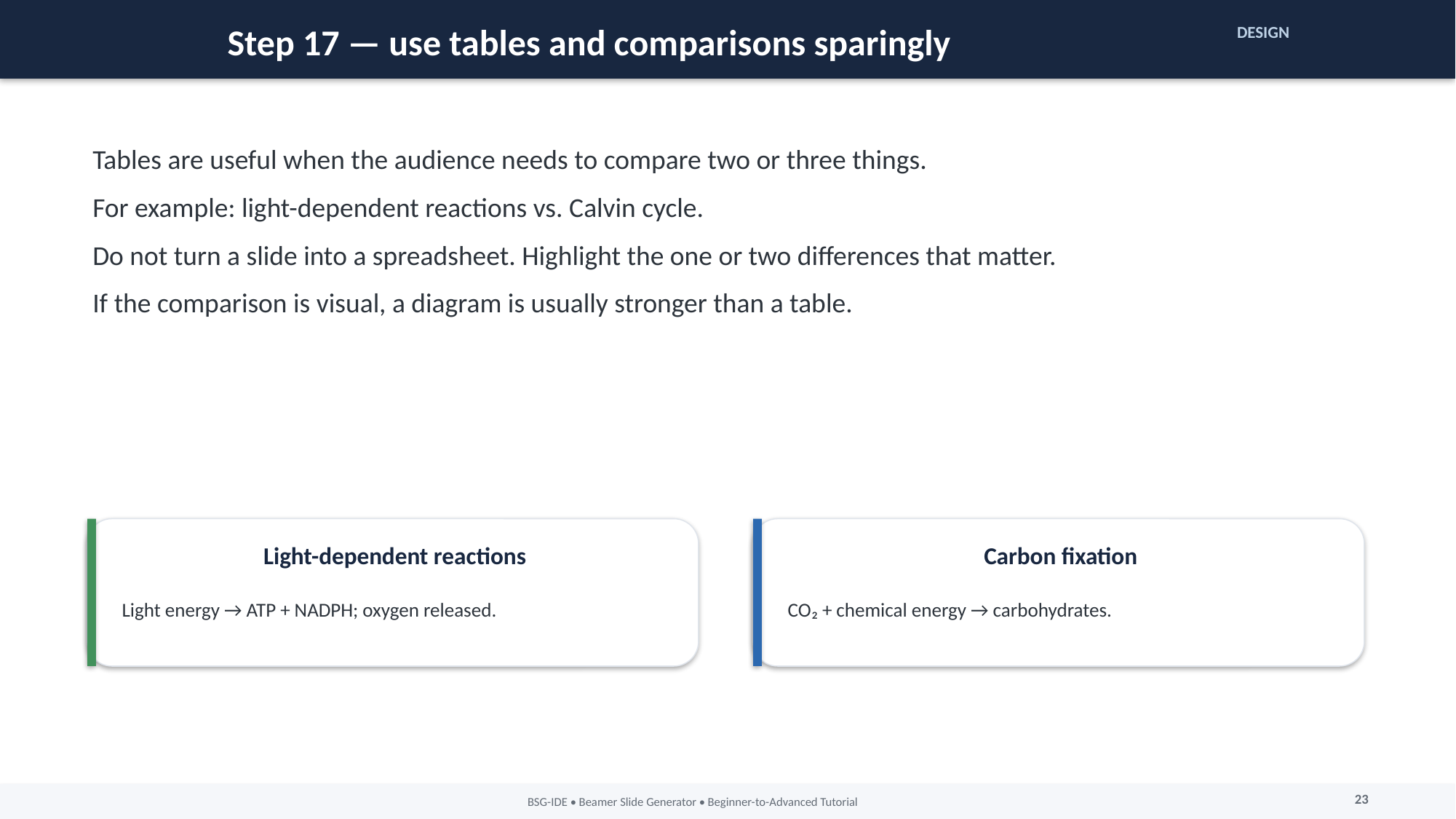

Step 17 — use tables and comparisons sparingly
DESIGN
Tables are useful when the audience needs to compare two or three things.
For example: light-dependent reactions vs. Calvin cycle.
Do not turn a slide into a spreadsheet. Highlight the one or two differences that matter.
If the comparison is visual, a diagram is usually stronger than a table.

Light-dependent reactions
Carbon fixation
Light energy → ATP + NADPH; oxygen released.
CO₂ + chemical energy → carbohydrates.

23
BSG-IDE • Beamer Slide Generator • Beginner-to-Advanced Tutorial